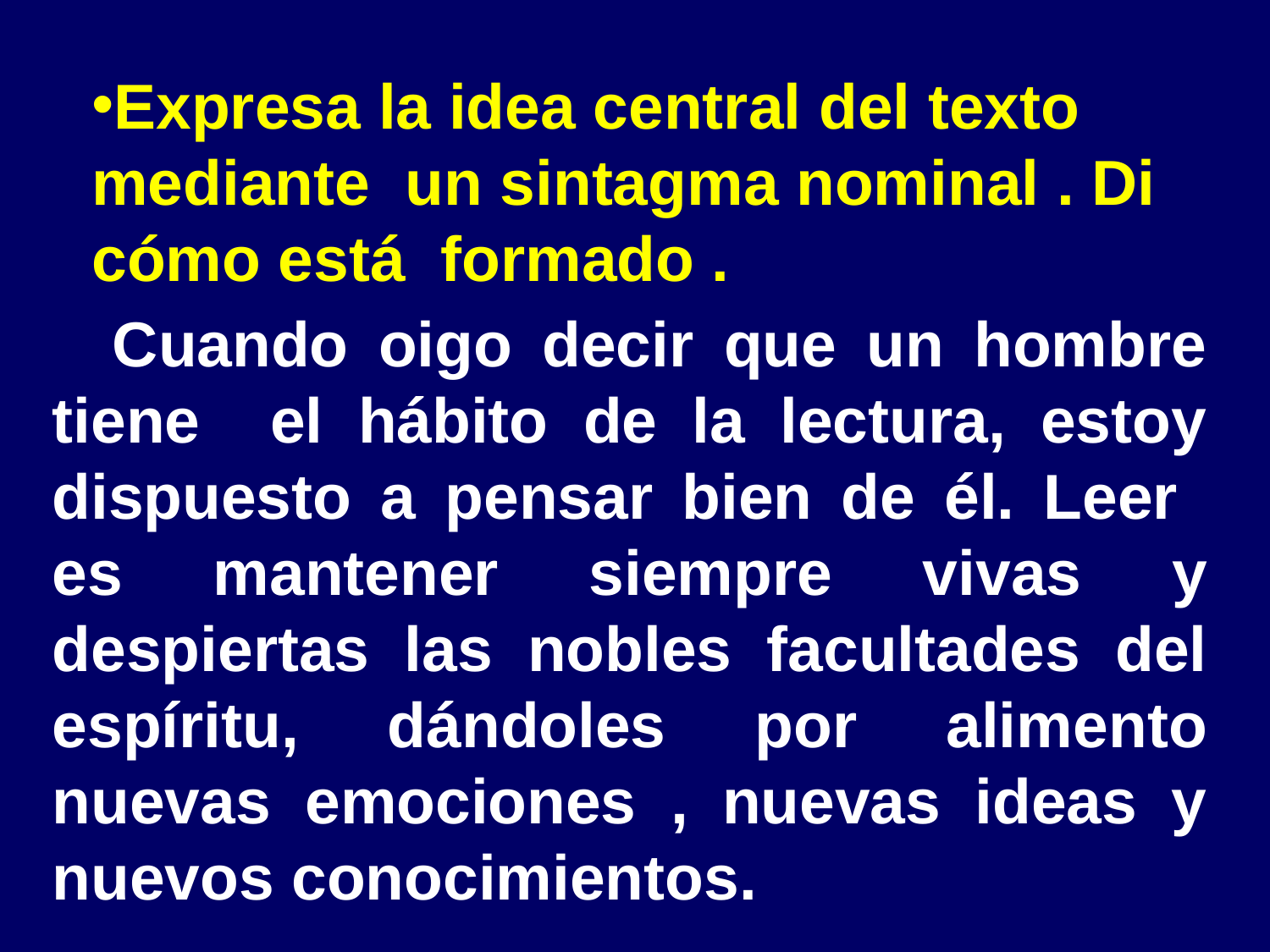

Expresa la idea central del texto mediante  un sintagma nominal . Di cómo está  formado .
  Cuando oigo decir que un hombre tiene  el hábito de la lectura, estoy dispuesto a pensar bien de él. Leer  es mantener siempre vivas y despiertas las nobles facultades del espíritu, dándoles por alimento nuevas emociones , nuevas ideas y nuevos conocimientos.